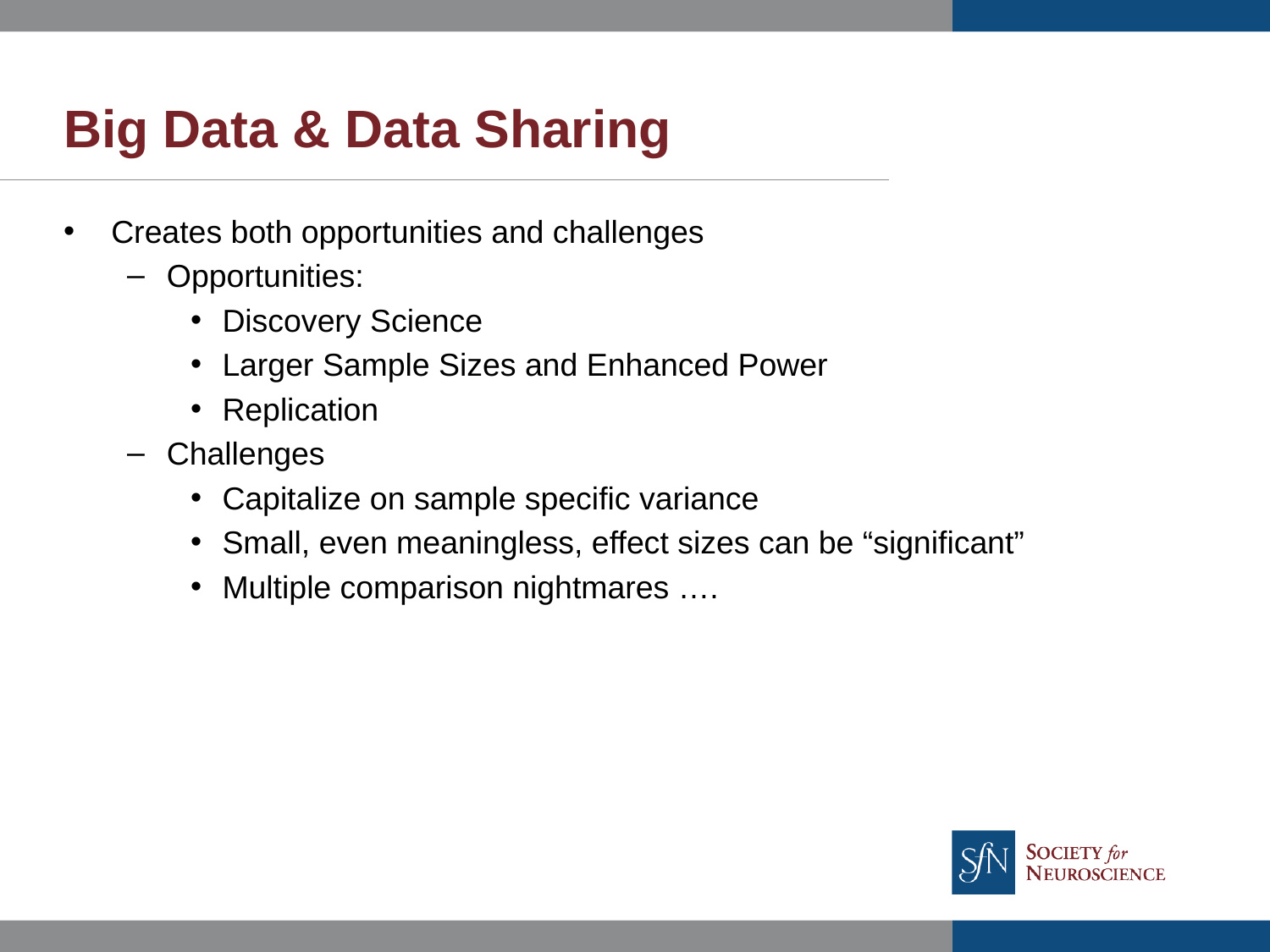

# Big Data & Data Sharing
Creates both opportunities and challenges
Opportunities:
Discovery Science
Larger Sample Sizes and Enhanced Power
Replication
Challenges
Capitalize on sample specific variance
Small, even meaningless, effect sizes can be “significant”
Multiple comparison nightmares ….